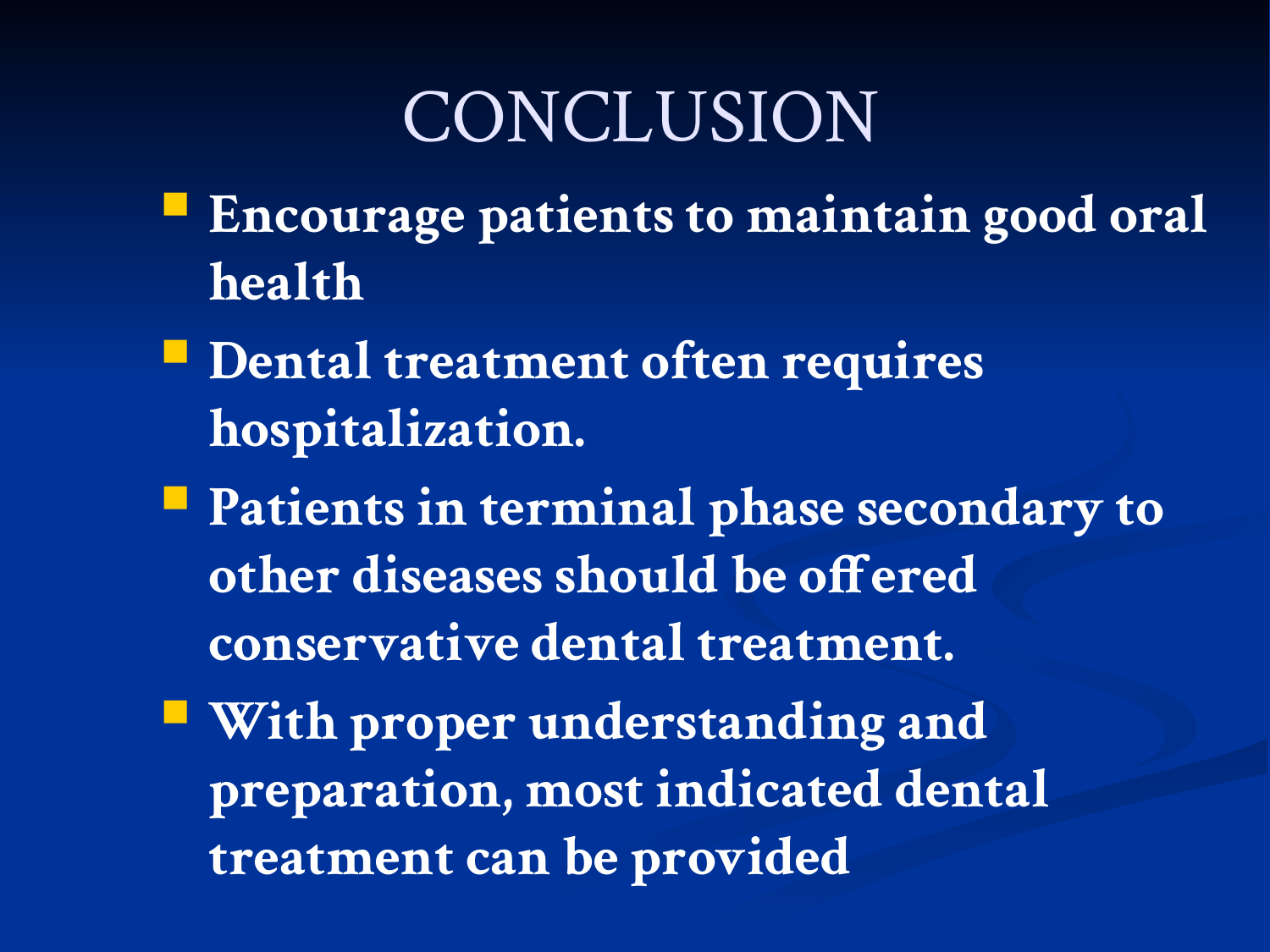

# CONCLUSION
Encourage patients to maintain good oral health
Dental treatment often requires hospitalization.
Patients in terminal phase secondary to other diseases should be offered conservative dental treatment.
With proper understanding and preparation, most indicated dental treatment can be provided